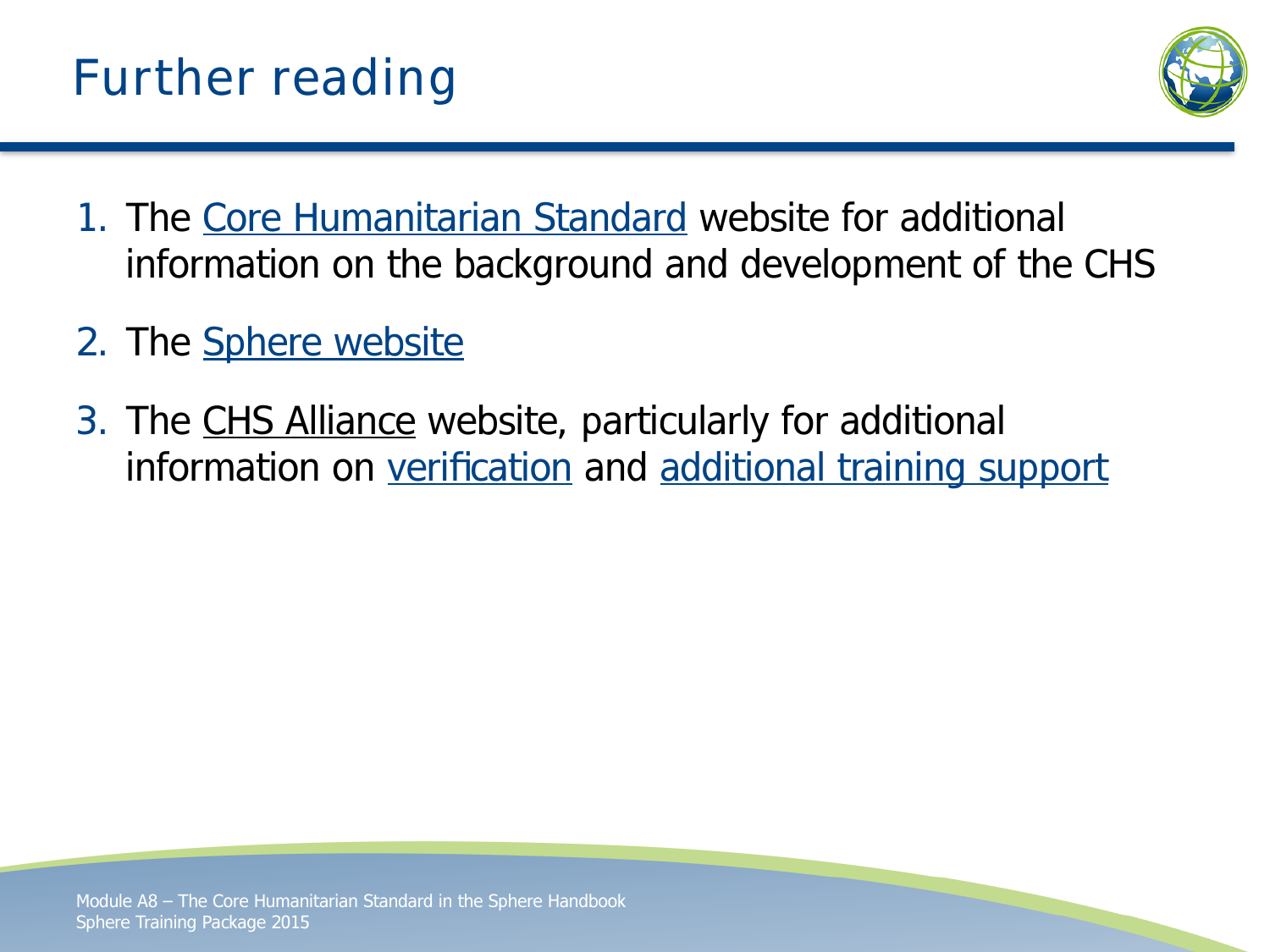

# Further reading
The Core Humanitarian Standard website for additional information on the background and development of the CHS
The Sphere website
The CHS Alliance website, particularly for additional information on verification and additional training support
Module A8 – The Core Humanitarian Standard in the Sphere Handbook
Sphere Training Package 2015